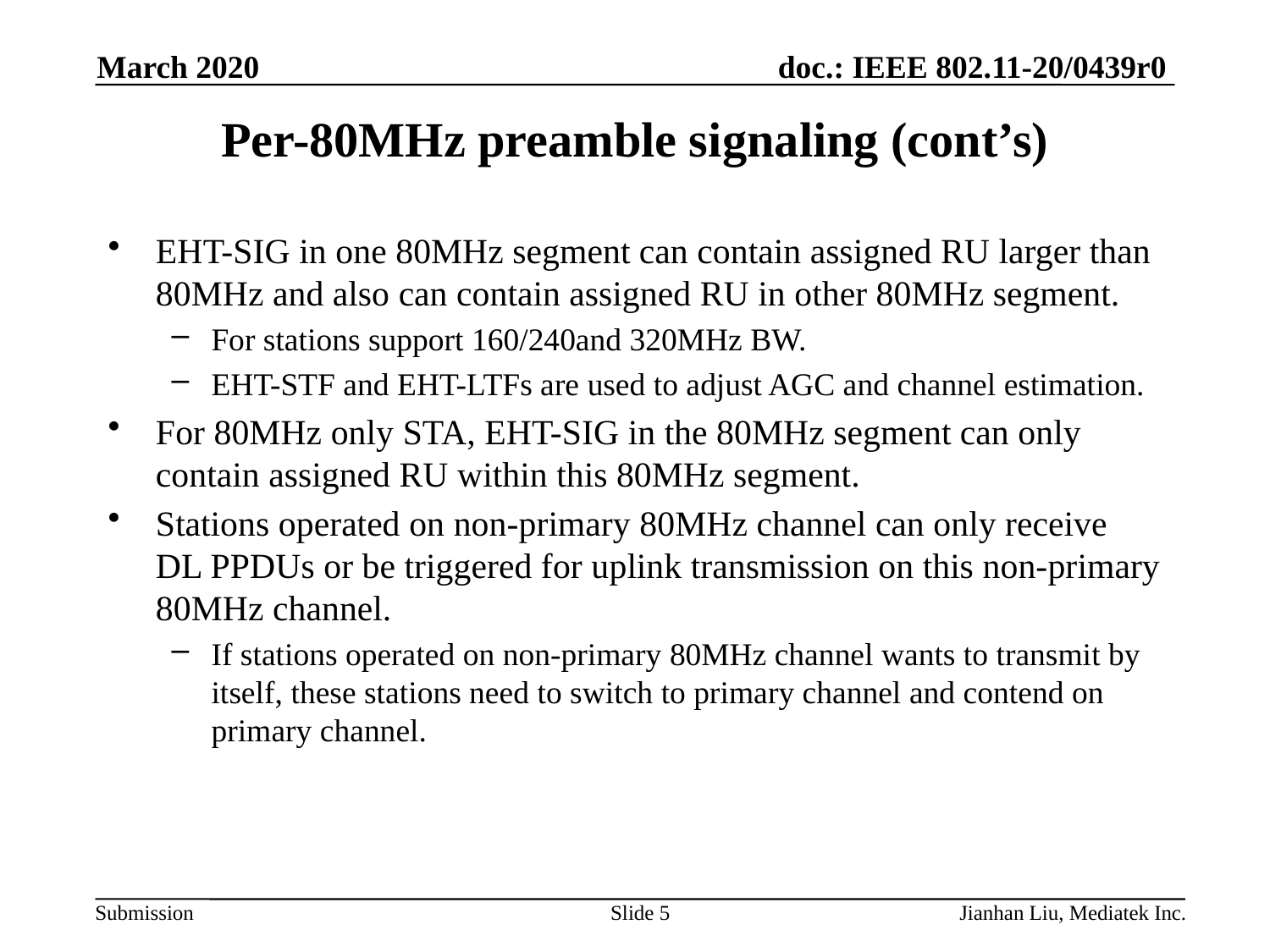

March 2020
# Per-80MHz preamble signaling (cont’s)
EHT-SIG in one 80MHz segment can contain assigned RU larger than 80MHz and also can contain assigned RU in other 80MHz segment.
For stations support 160/240and 320MHz BW.
EHT-STF and EHT-LTFs are used to adjust AGC and channel estimation.
For 80MHz only STA, EHT-SIG in the 80MHz segment can only contain assigned RU within this 80MHz segment.
Stations operated on non-primary 80MHz channel can only receive DL PPDUs or be triggered for uplink transmission on this non-primary 80MHz channel.
If stations operated on non-primary 80MHz channel wants to transmit by itself, these stations need to switch to primary channel and contend on primary channel.
Slide 5
Jianhan Liu, Mediatek Inc.